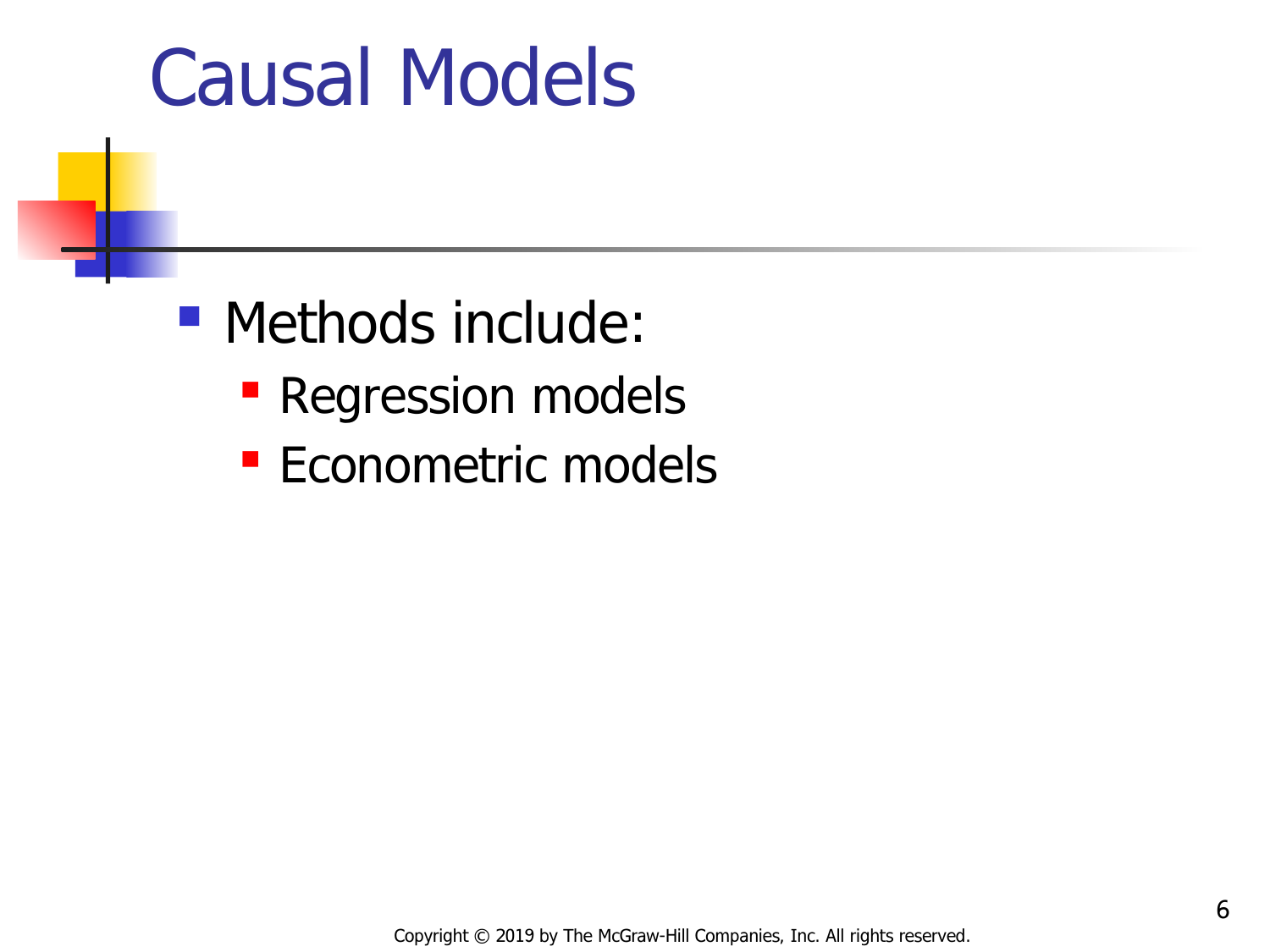

# Causal Models
Methods include:
Regression models
Econometric models

6
Copyright © 2019 by The McGraw-Hill Companies, Inc. All rights reserved.